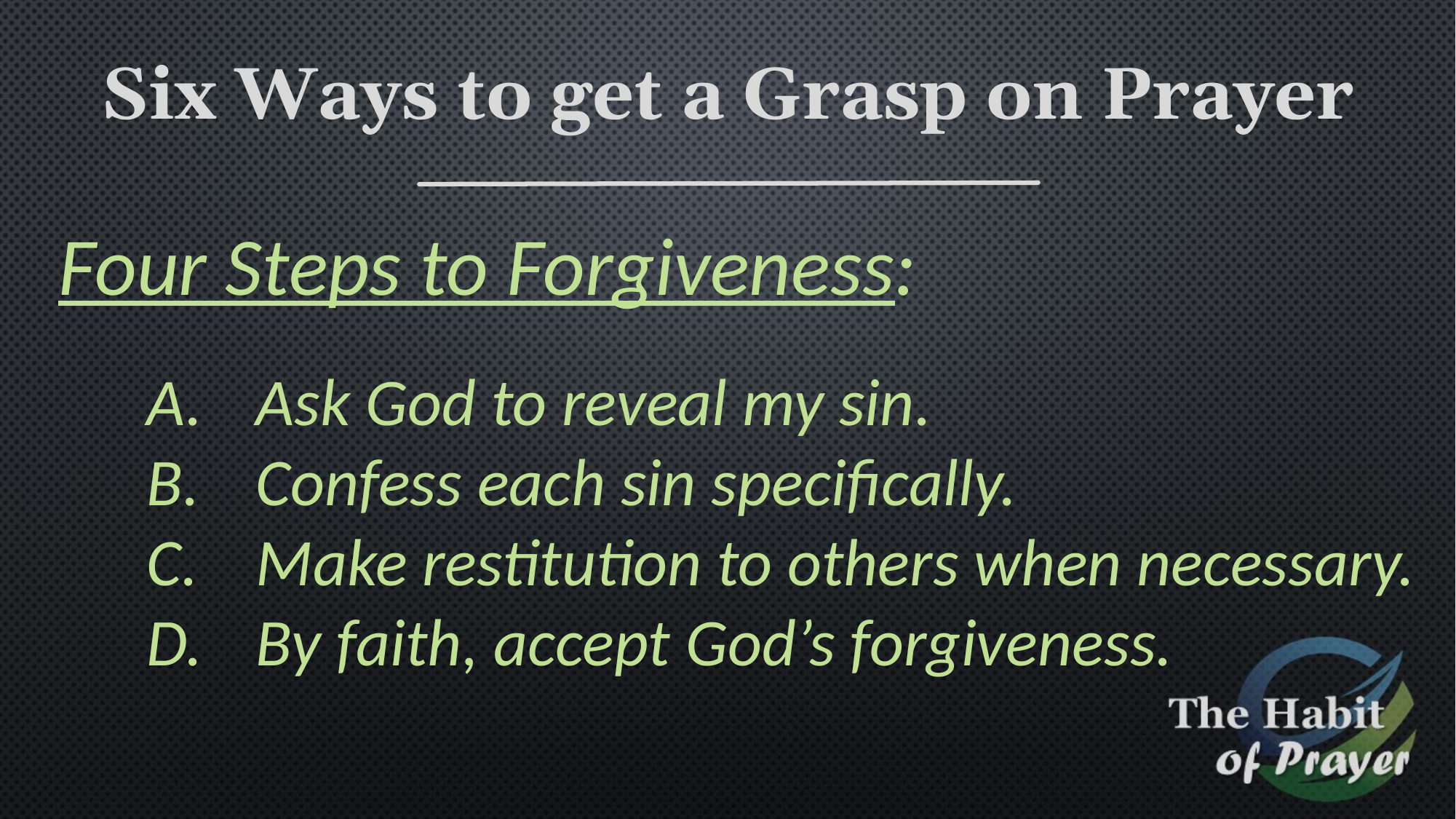

Six Ways to get a Grasp on Prayer
Four Steps to Forgiveness:
Ask God to reveal my sin.
Confess each sin specifically.
Make restitution to others when necessary.
By faith, accept God’s forgiveness.